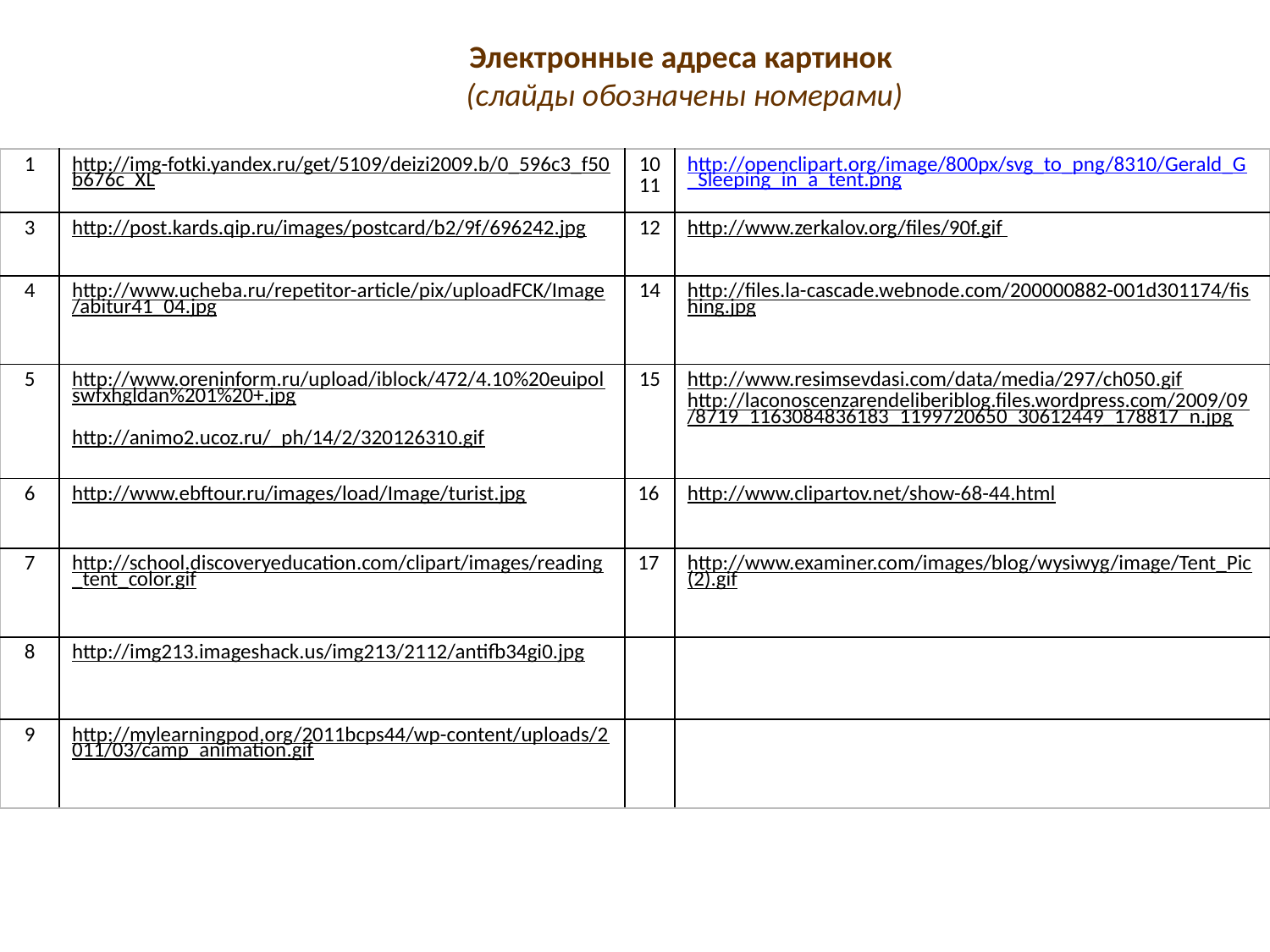

Электронные адреса картинок
(слайды обозначены номерами)
| 1 | http://img-fotki.yandex.ru/get/5109/deizi2009.b/0\_596c3\_f50b676c\_XL | 10 11 | http://openclipart.org/image/800px/svg\_to\_png/8310/Gerald\_G\_Sleeping\_in\_a\_tent.png |
| --- | --- | --- | --- |
| 3 | http://post.kards.qip.ru/images/postcard/b2/9f/696242.jpg | 12 | http://www.zerkalov.org/files/90f.gif |
| 4 | http://www.ucheba.ru/repetitor-article/pix/uploadFCK/Image/abitur41\_04.jpg | 14 | http://files.la-cascade.webnode.com/200000882-001d301174/fishing.jpg |
| 5 | http://www.oreninform.ru/upload/iblock/472/4.10%20euipolswfxhgldan%201%20+.jpg http://animo2.ucoz.ru/\_ph/14/2/320126310.gif | 15 | http://www.resimsevdasi.com/data/media/297/ch050.gif http://laconoscenzarendeliberiblog.files.wordpress.com/2009/09/8719\_1163084836183\_1199720650\_30612449\_178817\_n.jpg |
| 6 | http://www.ebftour.ru/images/load/Image/turist.jpg | 16 | http://www.clipartov.net/show-68-44.html |
| 7 | http://school.discoveryeducation.com/clipart/images/reading\_tent\_color.gif | 17 | http://www.examiner.com/images/blog/wysiwyg/image/Tent\_Pic(2).gif |
| 8 | http://img213.imageshack.us/img213/2112/antifb34gi0.jpg |  |  |
| 9 | http://mylearningpod.org/2011bcps44/wp-content/uploads/2011/03/camp\_animation.gif |  |  |